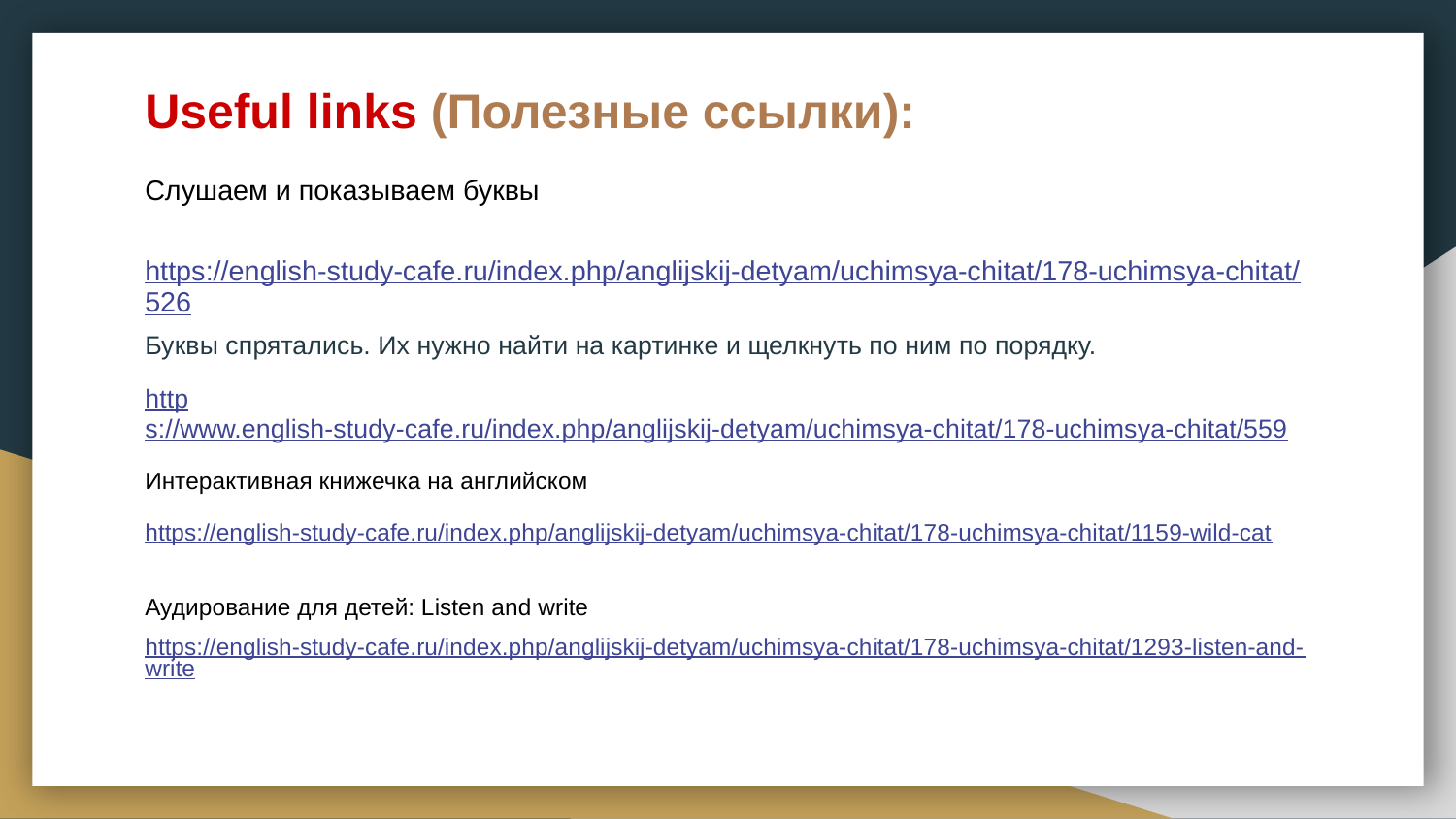

# Useful links (Полезные ссылки):
Слушаем и показываем буквы
https://english-study-cafe.ru/index.php/anglijskij-detyam/uchimsya-chitat/178-uchimsya-chitat/526
Буквы спрятались. Их нужно найти на картинке и щелкнуть по ним по порядку.
https://www.english-study-cafe.ru/index.php/anglijskij-detyam/uchimsya-chitat/178-uchimsya-chitat/559
Интерактивная книжечка на английском
https://english-study-cafe.ru/index.php/anglijskij-detyam/uchimsya-chitat/178-uchimsya-chitat/1159-wild-cat
Аудирование для детей: Listen and write
https://english-study-cafe.ru/index.php/anglijskij-detyam/uchimsya-chitat/178-uchimsya-chitat/1293-listen-and-write